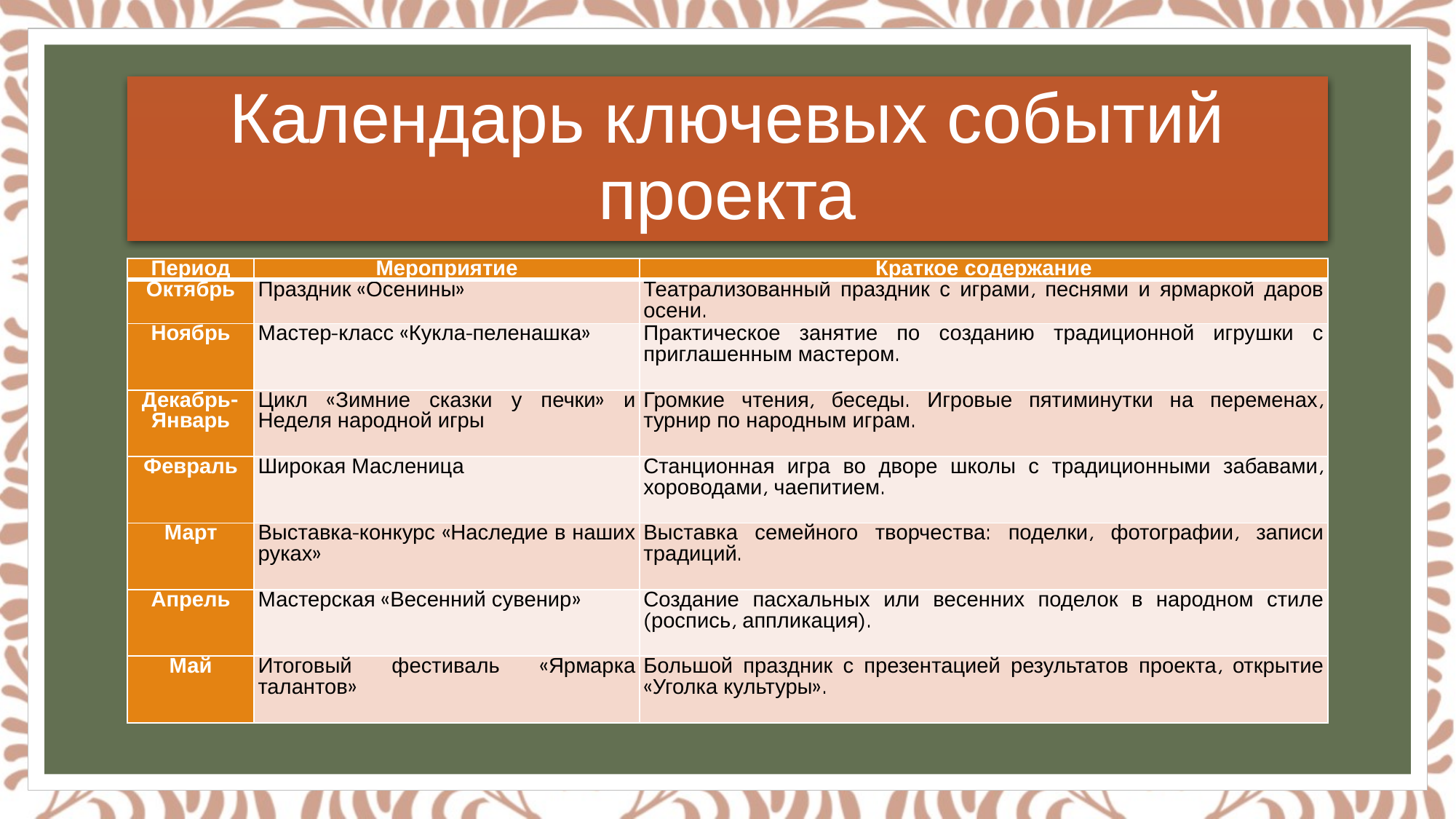

# Календарь ключевых событий проекта
| Период | Мероприятие | Краткое содержание |
| --- | --- | --- |
| Октябрь | Праздник «Осенины» | Театрализованный праздник с играми, песнями и ярмаркой даров осени. |
| Ноябрь | Мастер-класс «Кукла-пеленашка» | Практическое занятие по созданию традиционной игрушки с приглашенным мастером. |
| Декабрь- Январь | Цикл «Зимние сказки у печки» и Неделя народной игры | Громкие чтения, беседы. Игровые пятиминутки на переменах, турнир по народным играм. |
| Февраль | Широкая Масленица | Станционная игра во дворе школы с традиционными забавами, хороводами, чаепитием. |
| Март | Выставка-конкурс «Наследие в наших руках» | Выставка семейного творчества: поделки, фотографии, записи традиций. |
| Апрель | Мастерская «Весенний сувенир» | Создание пасхальных или весенних поделок в народном стиле (роспись, аппликация). |
| Май | Итоговый фестиваль «Ярмарка талантов» | Большой праздник с презентацией результатов проекта, открытие «Уголка культуры». |